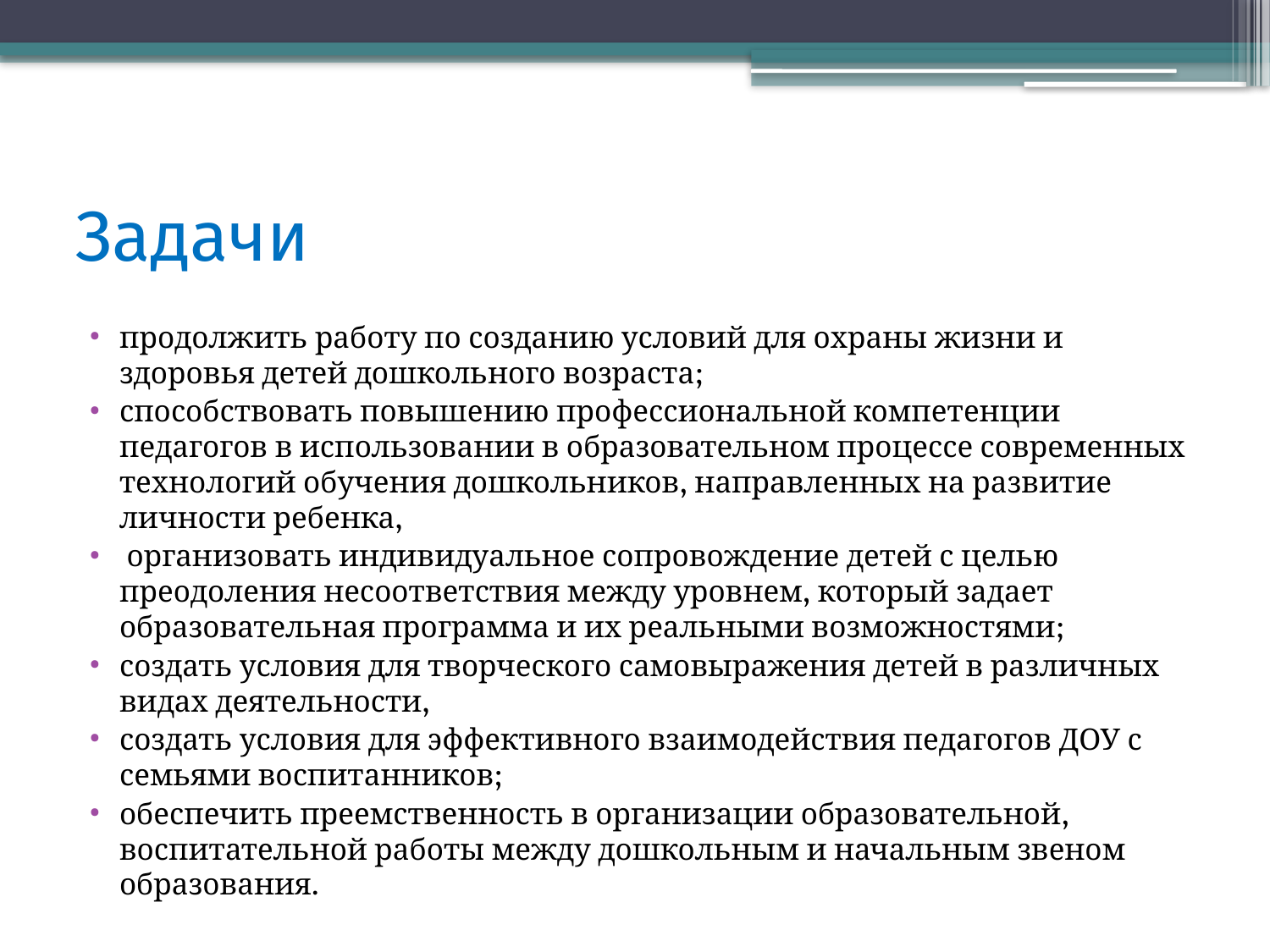

# Задачи
продолжить работу по созданию условий для охраны жизни и здоровья детей дошкольного возраста;
способствовать повышению профессиональной компетенции педагогов в использовании в образовательном процессе современных технологий обучения дошкольников, направленных на развитие личности ребенка,
 организовать индивидуальное сопровождение детей с целью преодоления несоответствия между уровнем, который задает  образовательная программа и их реальными возможностями;
создать условия для творческого самовыражения детей в различных видах деятельности,
создать условия для эффективного взаимодействия педагогов ДОУ с семьями воспитанников;
обеспечить преемственность в организации образовательной, воспитательной работы между дошкольным и начальным звеном образования.